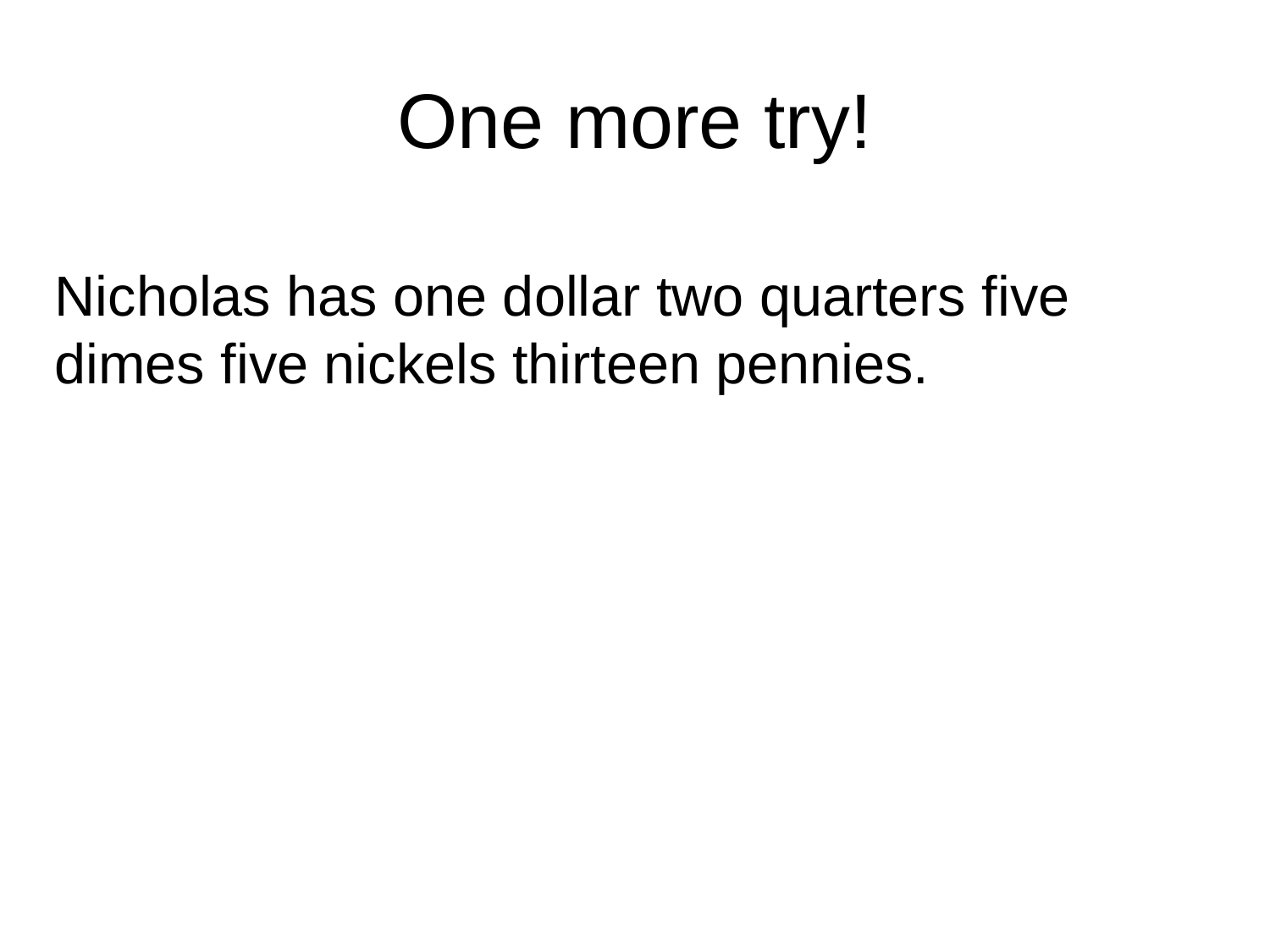

# One more try!
Nicholas has one dollar two quarters five dimes five nickels thirteen pennies.